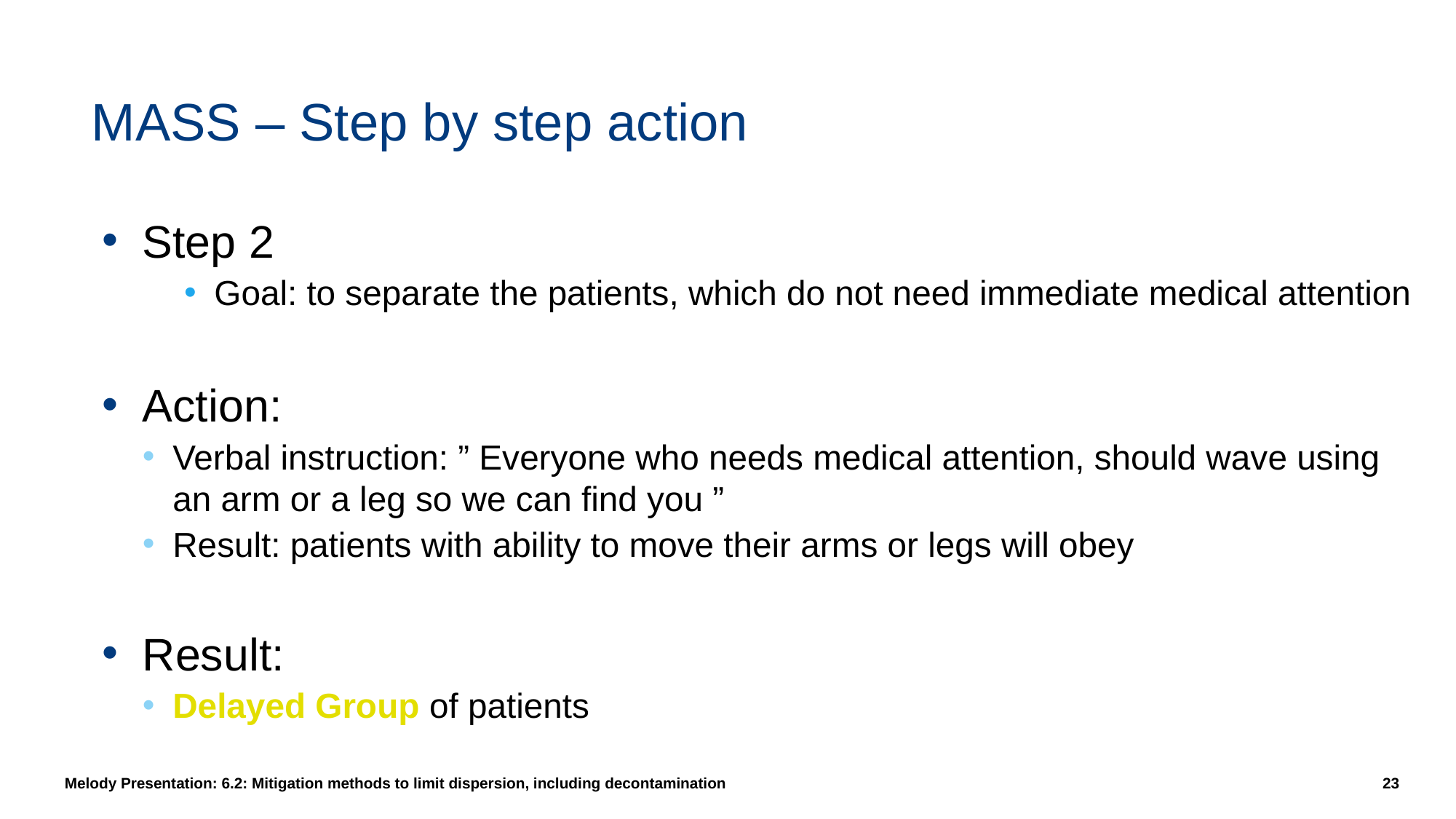

# MASS – Step by step action
Step 2
Goal: to separate the patients, which do not need immediate medical attention

Action:
Verbal instruction: ” Everyone who needs medical attention, should wave using an arm or a leg so we can find you ”
Result: patients with ability to move their arms or legs will obey

Result:
Delayed Group of patients

Melody Presentation: 6.2: Mitigation methods to limit dispersion, including decontamination
23